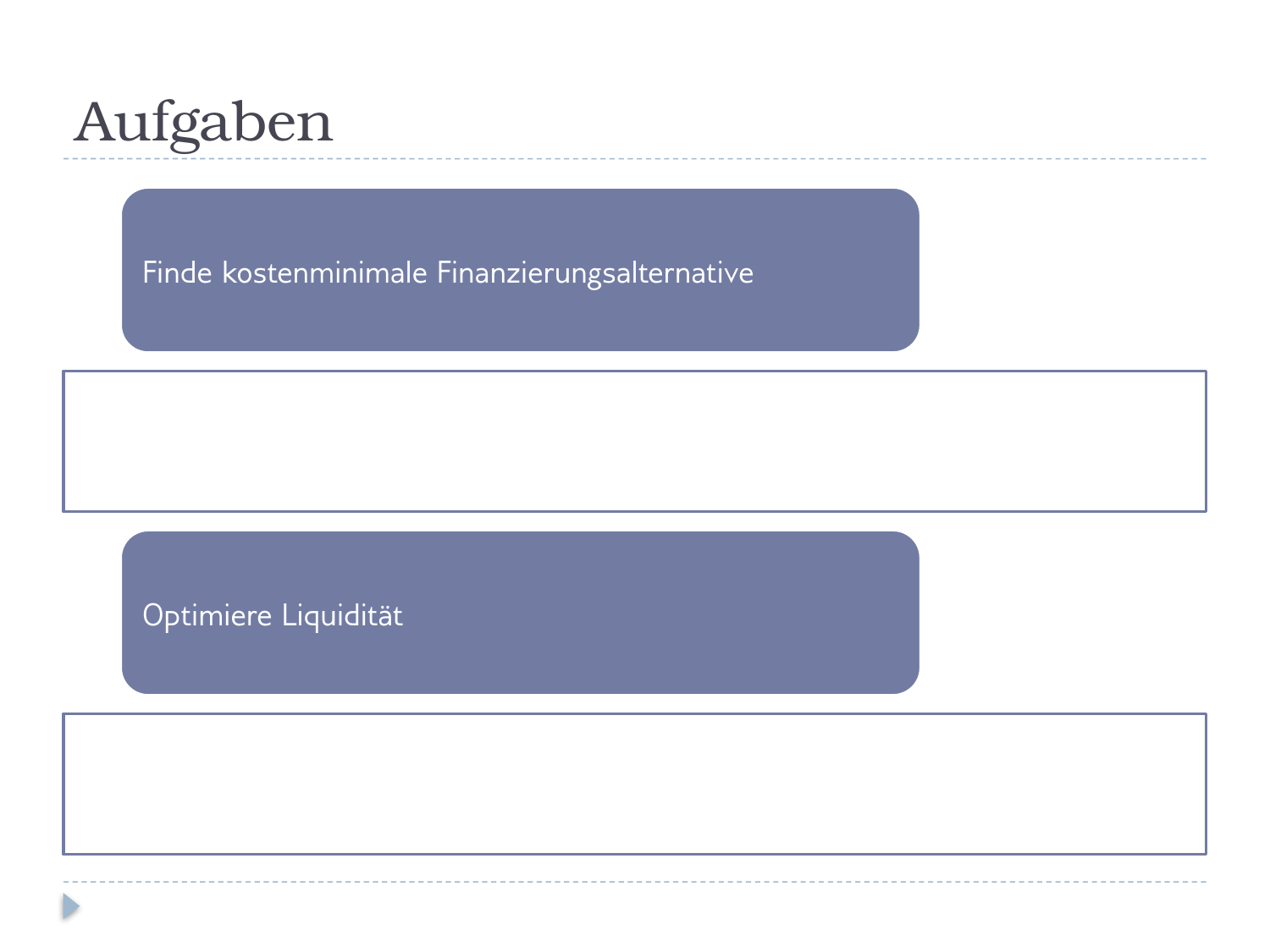

# Aufgaben
Finde kostenminimale Finanzierungsalternative
Optimiere Liquidität